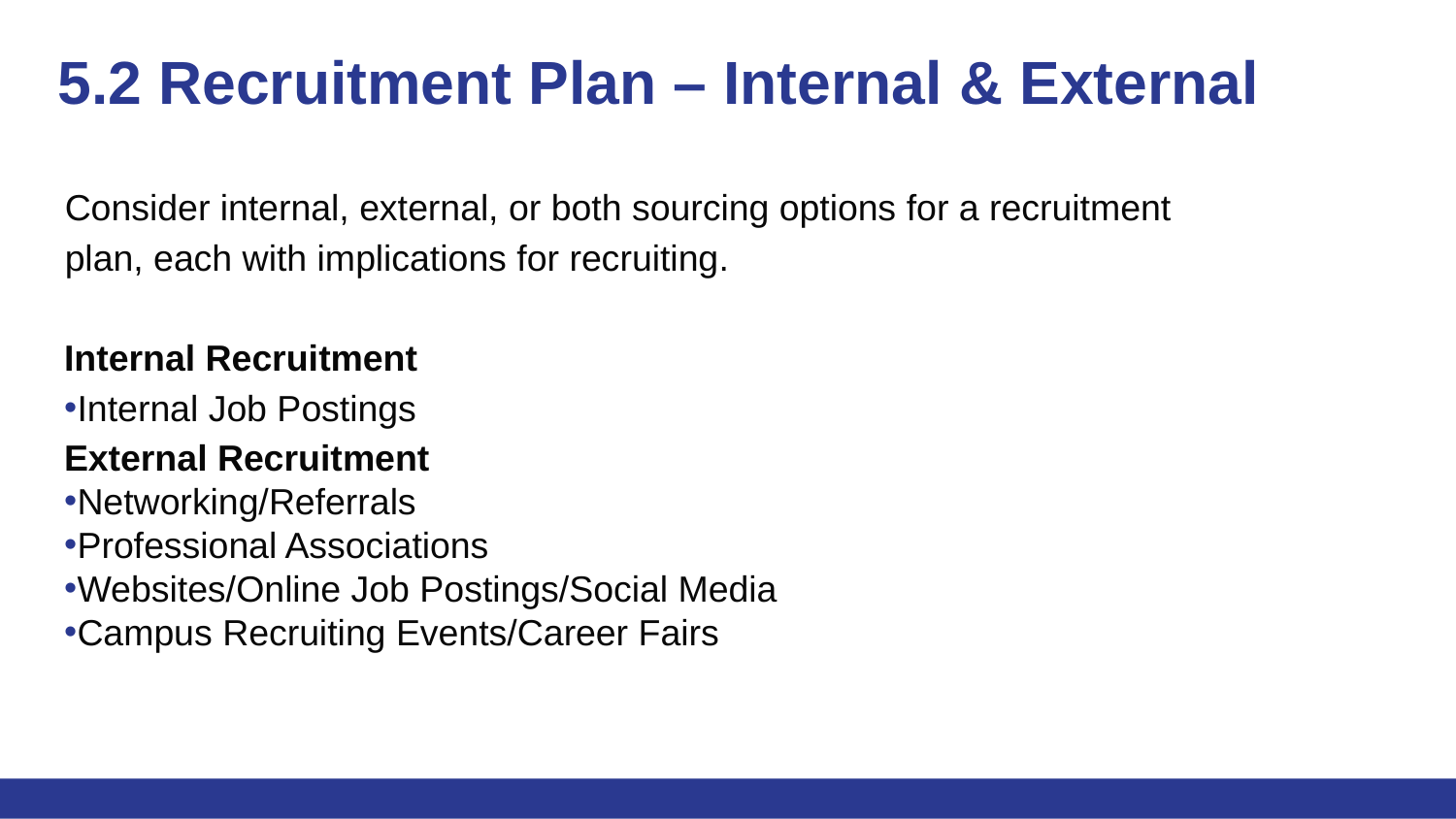

# 5.2 Recruitment Plan – Internal & External
Consider internal, external, or both sourcing options for a recruitment plan, each with implications for recruiting.

Internal Recruitment
Internal Job Postings
External Recruitment
Networking/Referrals
Professional Associations
Websites/Online Job Postings/Social Media
Campus Recruiting Events/Career Fairs